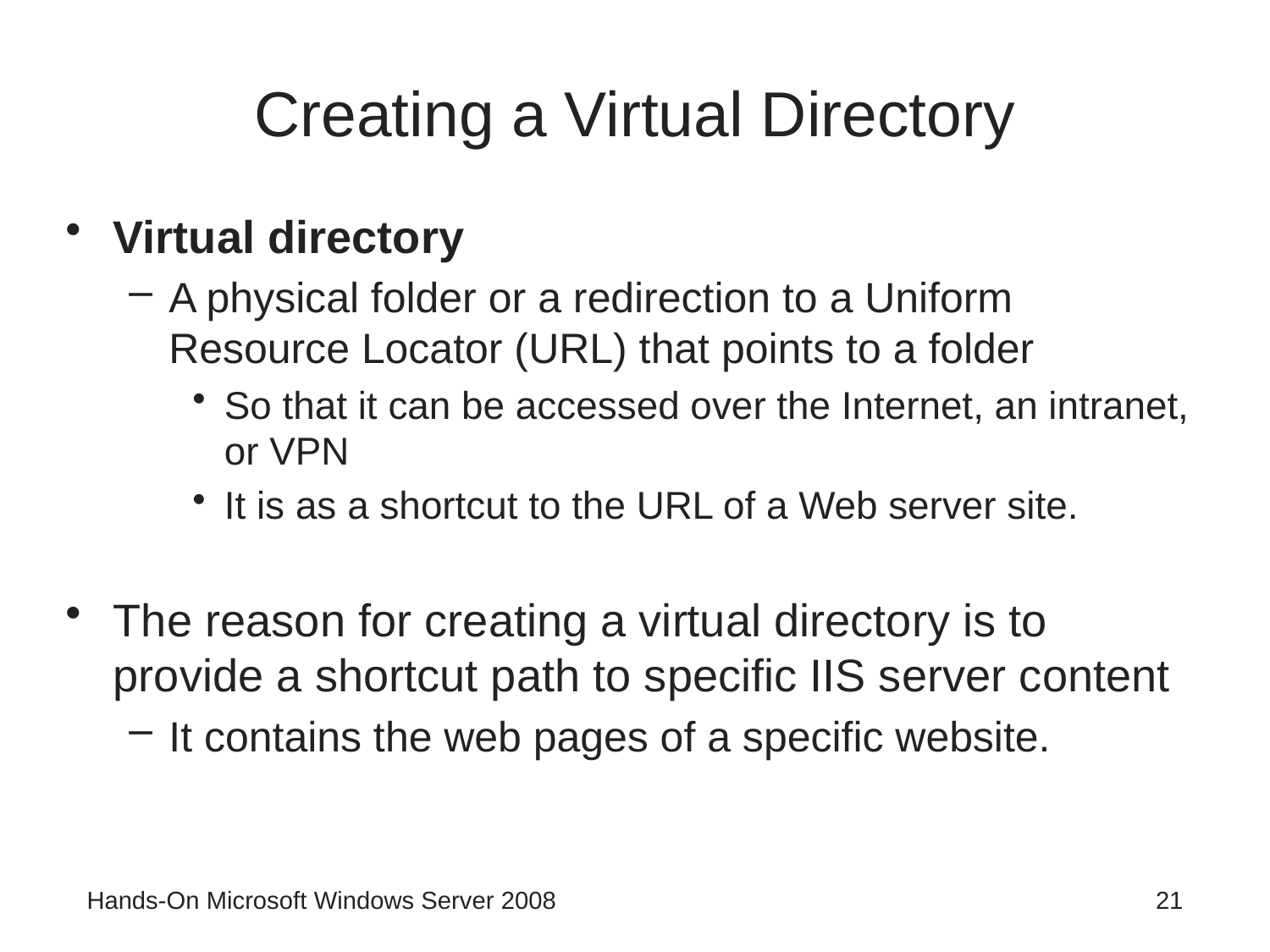

# Creating a Virtual Directory
Virtual directory
A physical folder or a redirection to a Uniform Resource Locator (URL) that points to a folder
So that it can be accessed over the Internet, an intranet, or VPN
It is as a shortcut to the URL of a Web server site.

The reason for creating a virtual directory is to provide a shortcut path to specific IIS server content
It contains the web pages of a specific website.
Hands-On Microsoft Windows Server 2008
21